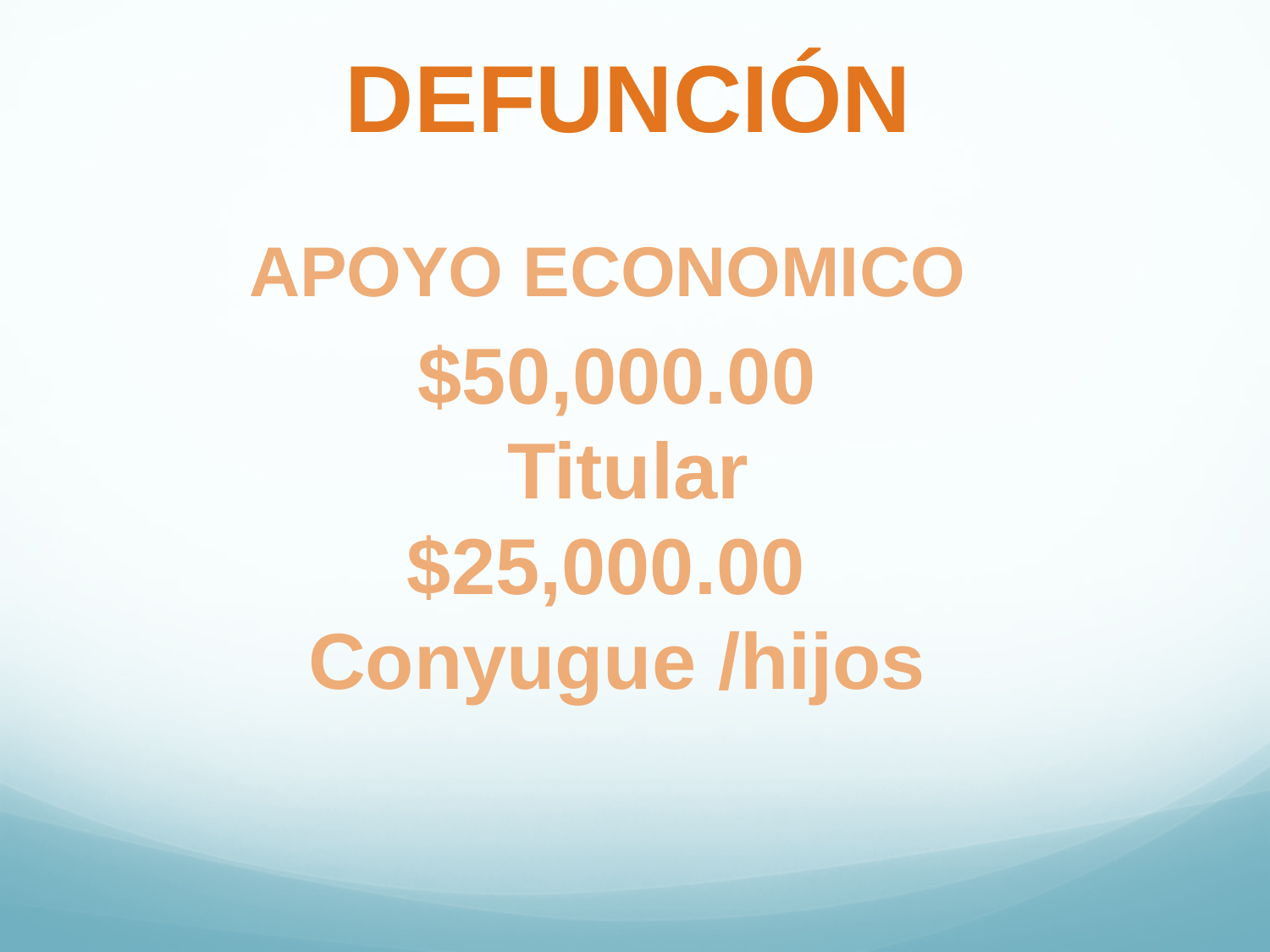

DEFUNCIÓN
APOYO ECONOMICO
$50,000.00
 Titular
$25,000.00
Conyugue /hijos